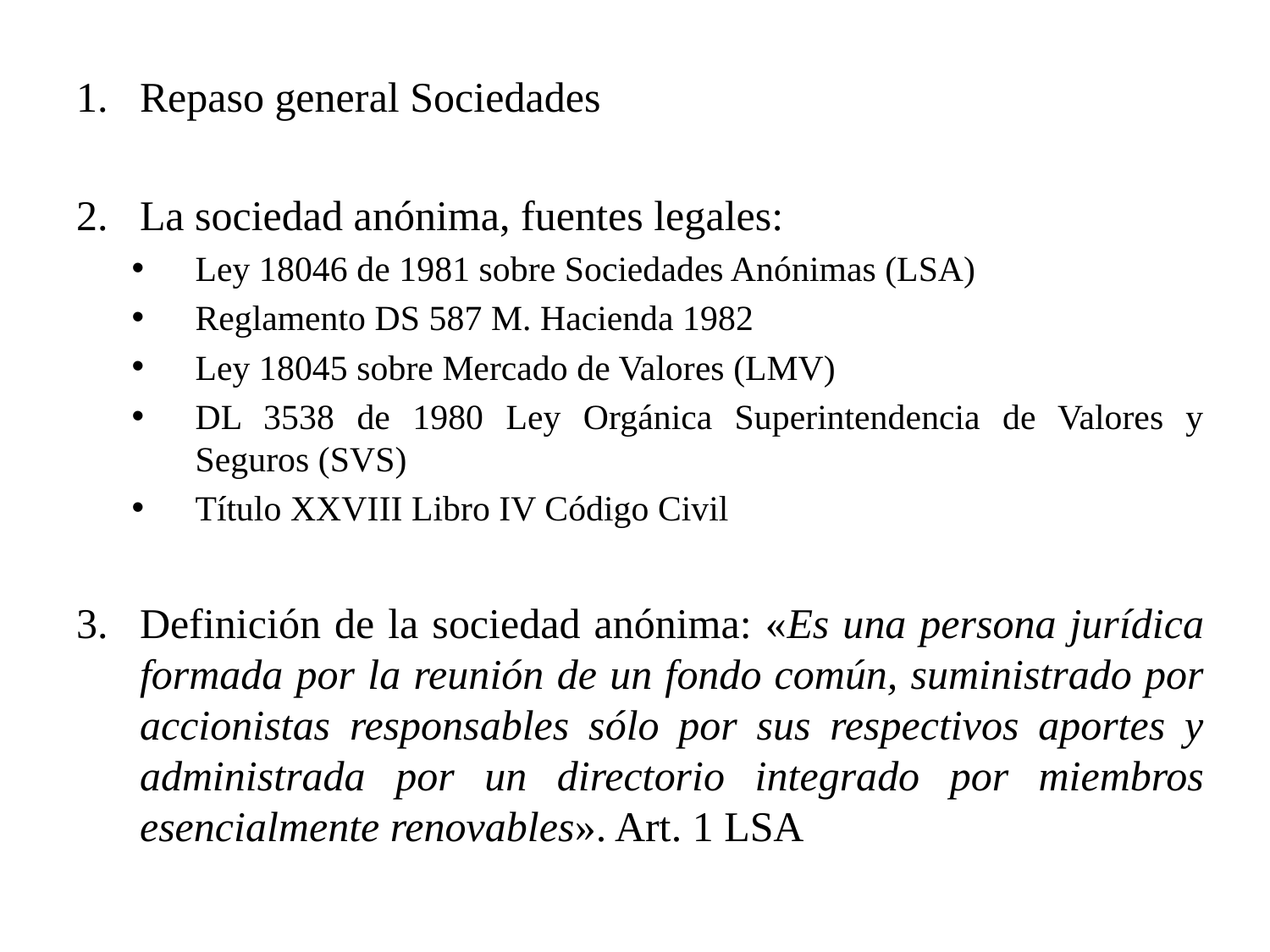

Repaso general Sociedades

La sociedad anónima, fuentes legales:
Ley 18046 de 1981 sobre Sociedades Anónimas (LSA)
Reglamento DS 587 M. Hacienda 1982
Ley 18045 sobre Mercado de Valores (LMV)
DL 3538 de 1980 Ley Orgánica Superintendencia de Valores y Seguros (SVS)
Título XXVIII Libro IV Código Civil

Definición de la sociedad anónima: «Es una persona jurídica formada por la reunión de un fondo común, suministrado por accionistas responsables sólo por sus respectivos aportes y administrada por un directorio integrado por miembros esencialmente renovables». Art. 1 LSA